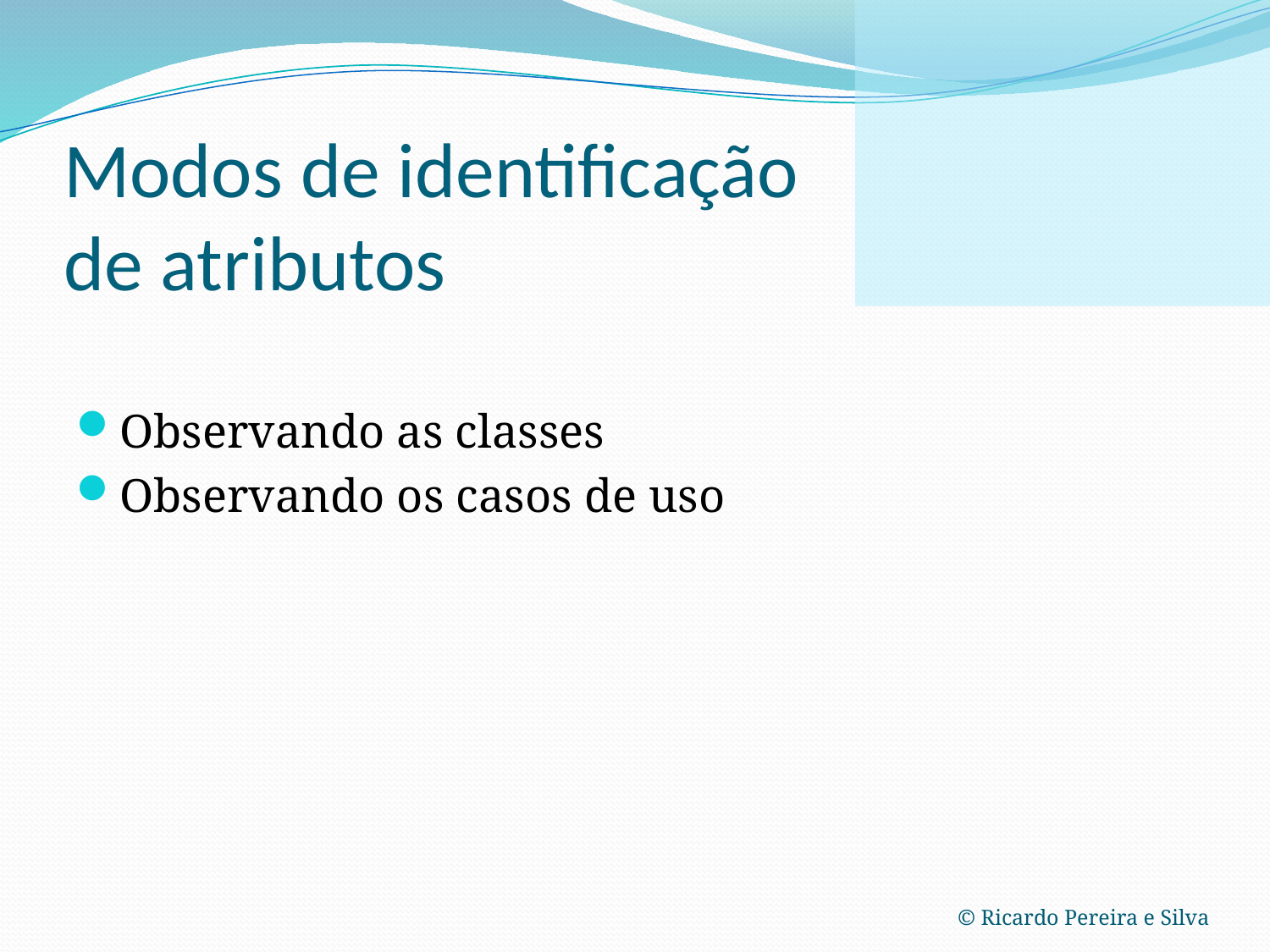

# Modos de identificação de atributos
Observando as classes
Observando os casos de uso
© Ricardo Pereira e Silva